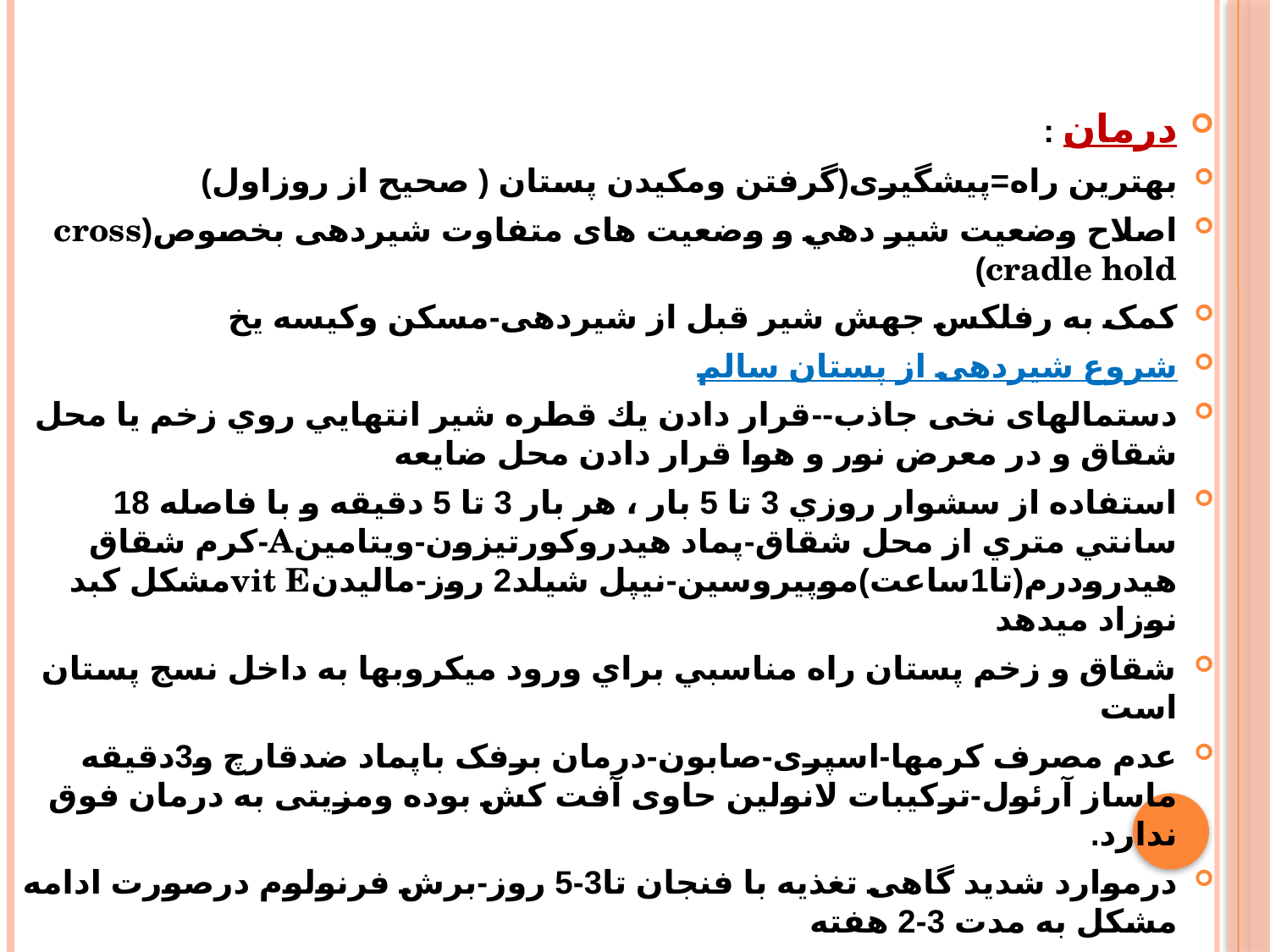

درمان :
بهترین راه=پیشگیری(گرفتن ومکیدن پستان ( صحیح از روزاول)
اصلاح وضعيت شير دهي و وضعیت های متفاوت شیردهی بخصوص(cross cradle hold)
کمک به رفلکس جهش شیر قبل از شیردهی-مسکن وکیسه یخ
شروع شیردهی از پستان سالم
دستمالهای نخی جاذب--قرار دادن يك قطره شير انتهايي روي زخم يا محل شقاق و در معرض نور و هوا قرار دادن محل ضايعه
استفاده از سشوار روزي 3 تا 5 بار ، هر بار 3 تا 5 دقيقه و با فاصله 18 سانتي متري از محل شقاق-پماد هیدروکورتیزون-ویتامینA-کرم شقاق هیدرودرم(تا1ساعت)موپیروسین-نیپل شیلد2 روز-مالیدنvit Eمشکل کبد نوزاد میدهد
شقاق و زخم پستان راه مناسبي براي ورود ميكروبها به داخل نسج پستان است
عدم مصرف کرمها-اسپری-صابون-درمان برفک باپماد ضدقارچ و3دقیقه ماساز آرئول-ترکیبات لانولین حاوی آفت کش بوده ومزیتی به درمان فوق ندارد.
درموارد شدید گاهی تغذیه با فنجان تا3-5 روز-برش فرنولوم درصورت ادامه مشکل به مدت 3-2 هفته